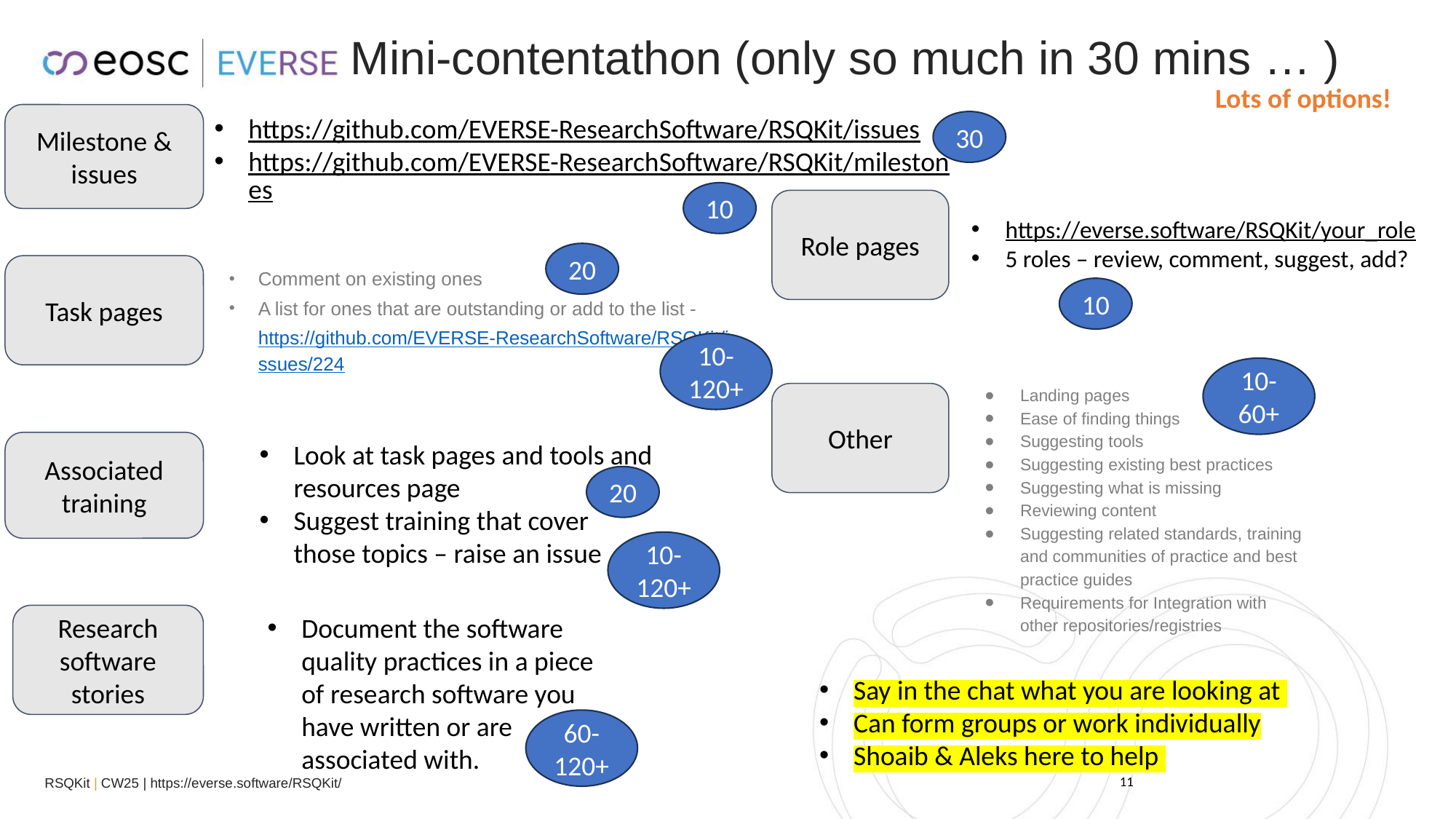

# Mini-contentathon (only so much in 30 mins … )
Lots of options!

https://github.com/EVERSE-ResearchSoftware/RSQKit/issues
https://github.com/EVERSE-ResearchSoftware/RSQKit/milestones
Milestone & issues
30
10
Role pages
https://everse.software/RSQKit/your_role
5 roles – review, comment, suggest, add?
20
Comment on existing ones
A list for ones that are outstanding or add to the list - https://github.com/EVERSE-ResearchSoftware/RSQKit/issues/224

Task pages
10
10-120+
10-60+
Landing pages
Ease of finding things
Suggesting tools
Suggesting existing best practices
Suggesting what is missing
Reviewing content
Suggesting related standards, training and communities of practice and best practice guides
Requirements for Integration with other repositories/registries

Other
Associated training
Look at task pages and tools and resources page
Suggest training that cover those topics – raise an issue
20
10-120+
Research software stories
Document the software quality practices in a piece of research software you have written or are associated with.

Say in the chat what you are looking at
Can form groups or work individually
Shoaib & Aleks here to help
60-120+
11